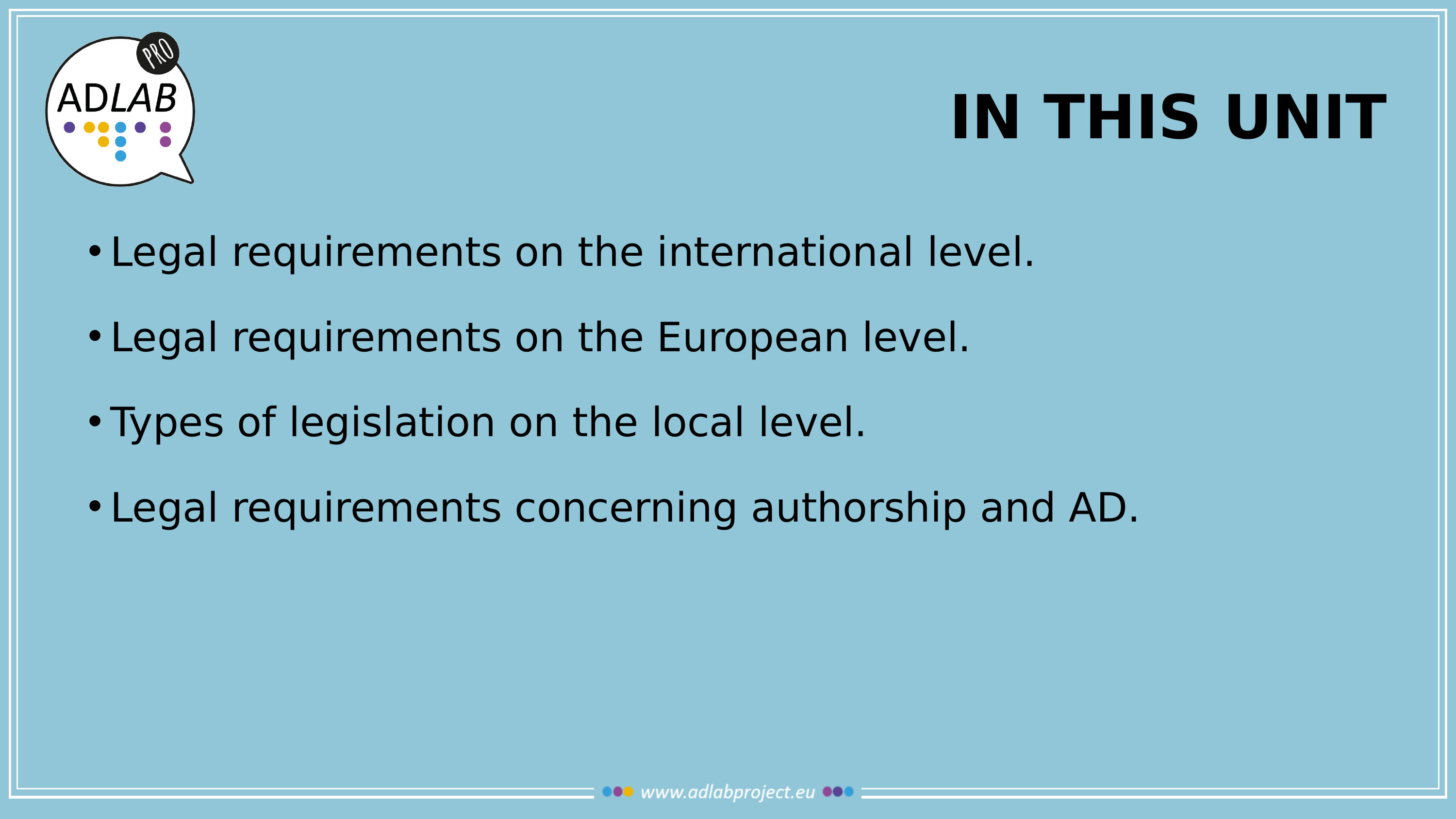

# IN THIS UNIT
Legal requirements on the international level.
Legal requirements on the European level.
Types of legislation on the local level.
Legal requirements concerning authorship and AD.